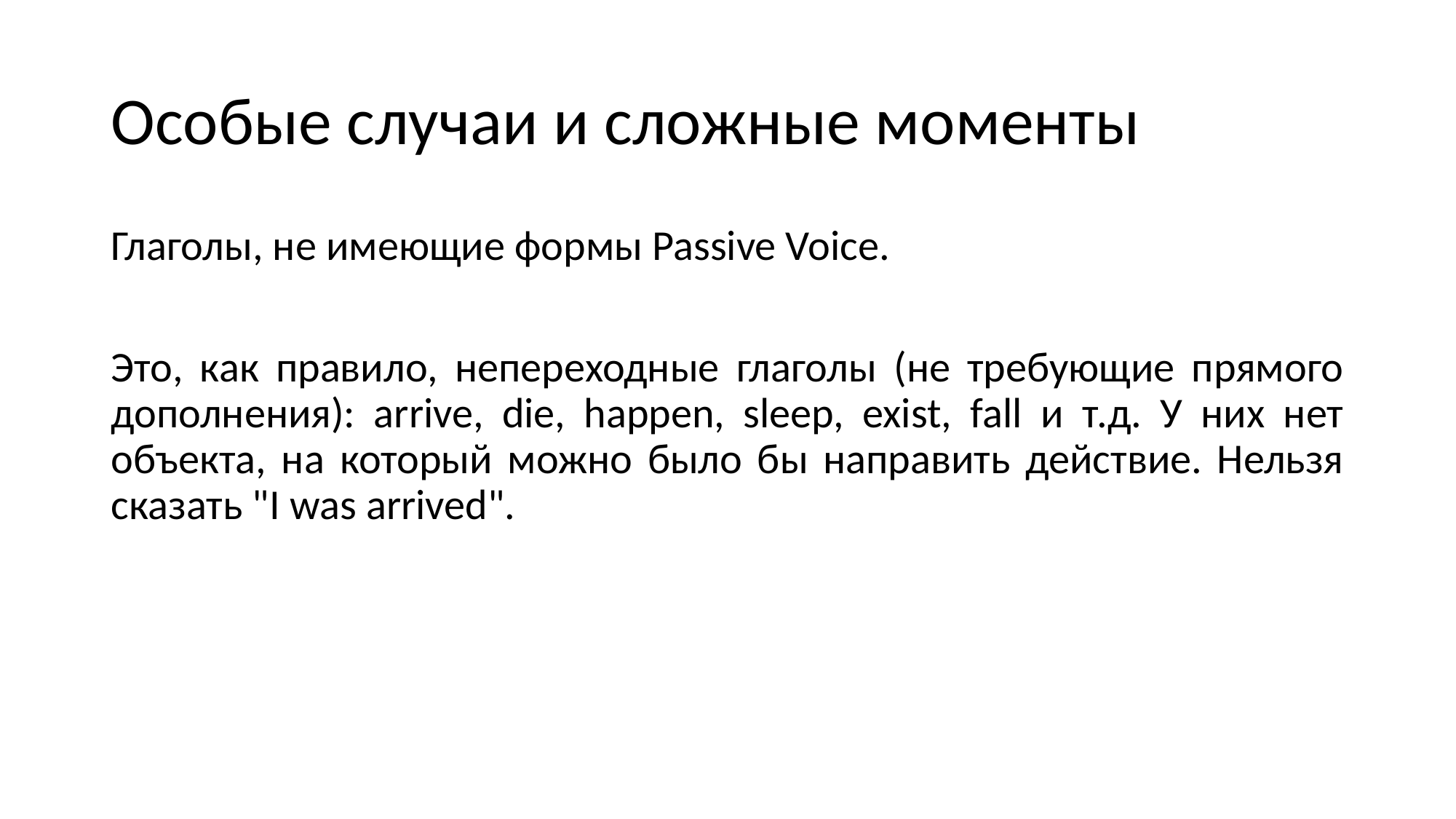

# Особые случаи и сложные моменты
Глаголы, не имеющие формы Passive Voice.

Это, как правило, непереходные глаголы (не требующие прямого дополнения): arrive, die, happen, sleep, exist, fall и т.д. У них нет объекта, на который можно было бы направить действие. Нельзя сказать "I was arrived".